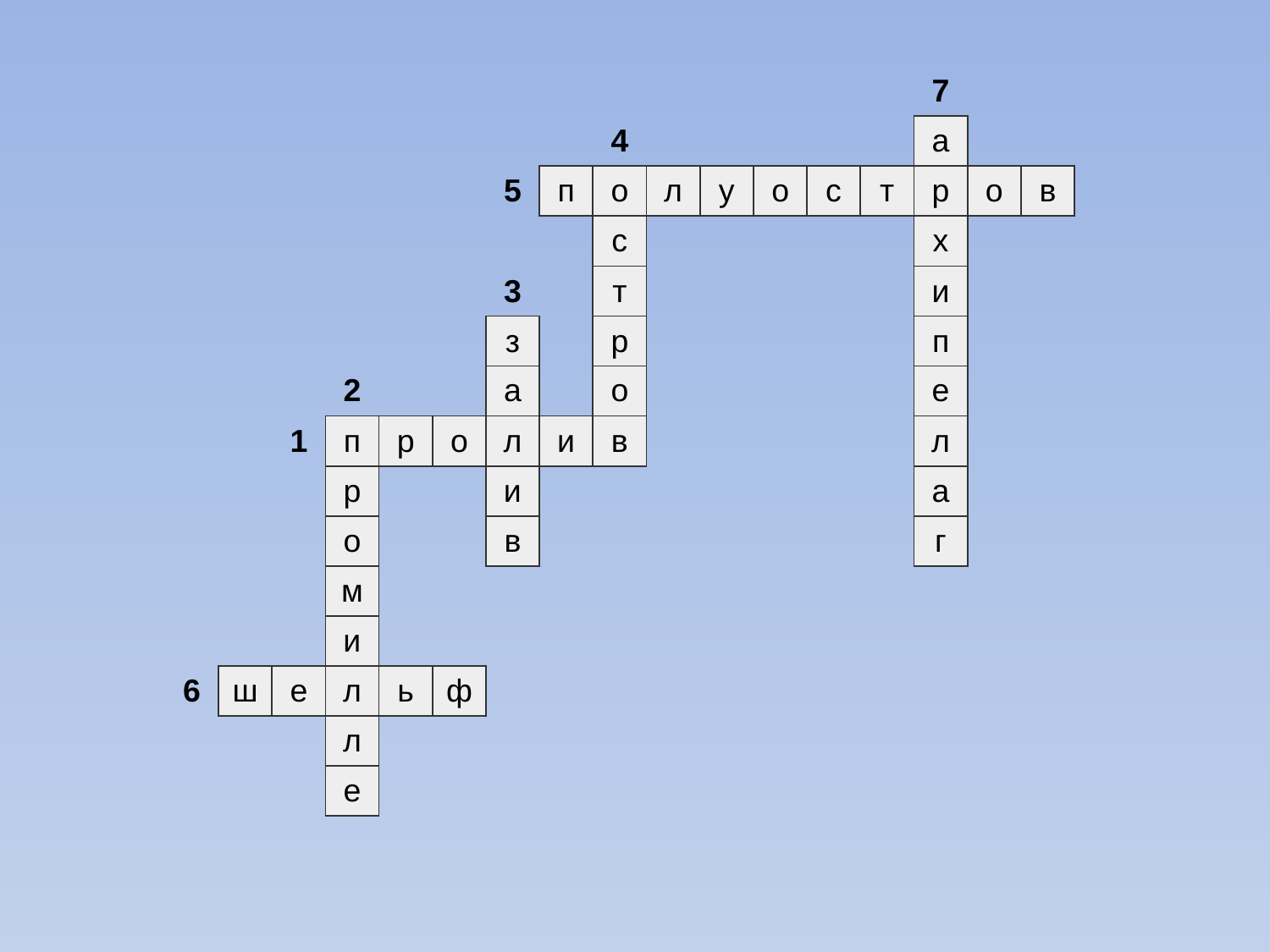

|  |  |  |  |  |  |  |  |  |  |  |  |  |  | 7 |  |  |
| --- | --- | --- | --- | --- | --- | --- | --- | --- | --- | --- | --- | --- | --- | --- | --- | --- |
|  |  |  |  |  |  |  |  | 4 |  |  |  |  |  | а |  |  |
|  |  |  |  |  |  | 5 | п | о | л | у | о | с | т | р | о | в |
|  |  |  |  |  |  |  |  | с |  |  |  |  |  | х |  |  |
|  |  |  |  |  |  | 3 |  | т |  |  |  |  |  | и |  |  |
|  |  |  |  |  |  | з |  | р |  |  |  |  |  | п |  |  |
|  |  |  | 2 |  |  | а |  | о |  |  |  |  |  | е |  |  |
|  |  | 1 | п | р | о | л | и | в |  |  |  |  |  | л |  |  |
|  |  |  | р |  |  | и |  |  |  |  |  |  |  | а |  |  |
|  |  |  | о |  |  | в |  |  |  |  |  |  |  | г |  |  |
|  |  |  | м |  |  |  |  |  |  |  |  |  |  |  |  |  |
|  |  |  | и |  |  |  |  |  |  |  |  |  |  |  |  |  |
| 6 | ш | е | л | ь | ф |  |  |  |  |  |  |  |  |  |  |  |
|  |  |  | л |  |  |  |  |  |  |  |  |  |  |  |  |  |
|  |  |  | е |  |  |  |  |  |  |  |  |  |  |  |  |  |